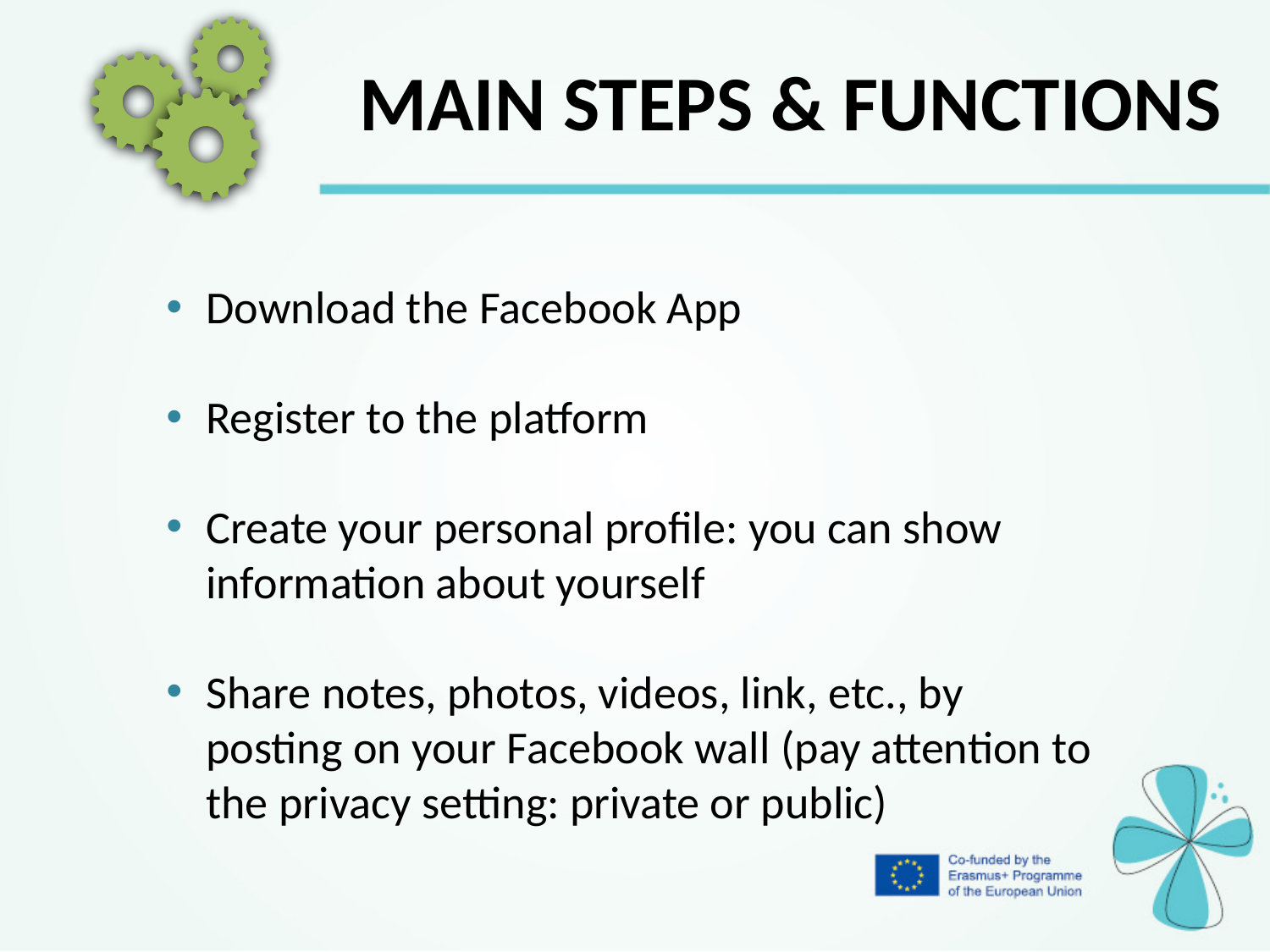

MAIN STEPS & FUNCTIONS
Download the Facebook App

Register to the platform

Create your personal profile: you can show information about yourself

Share notes, photos, videos, link, etc., by posting on your Facebook wall (pay attention to the privacy setting: private or public)